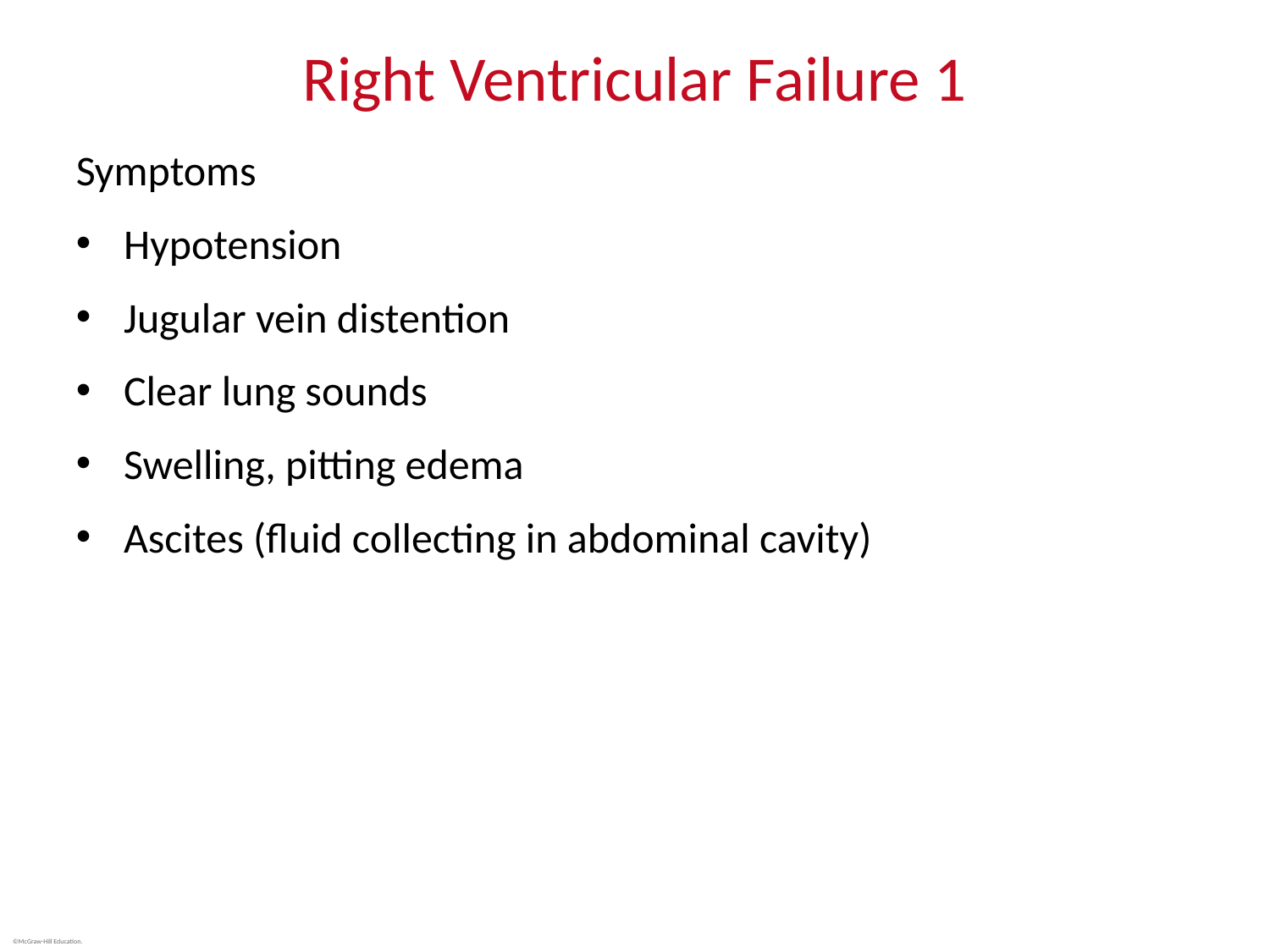

# Right Ventricular Failure 1
Symptoms
Hypotension
Jugular vein distention
Clear lung sounds
Swelling, pitting edema
Ascites (fluid collecting in abdominal cavity)